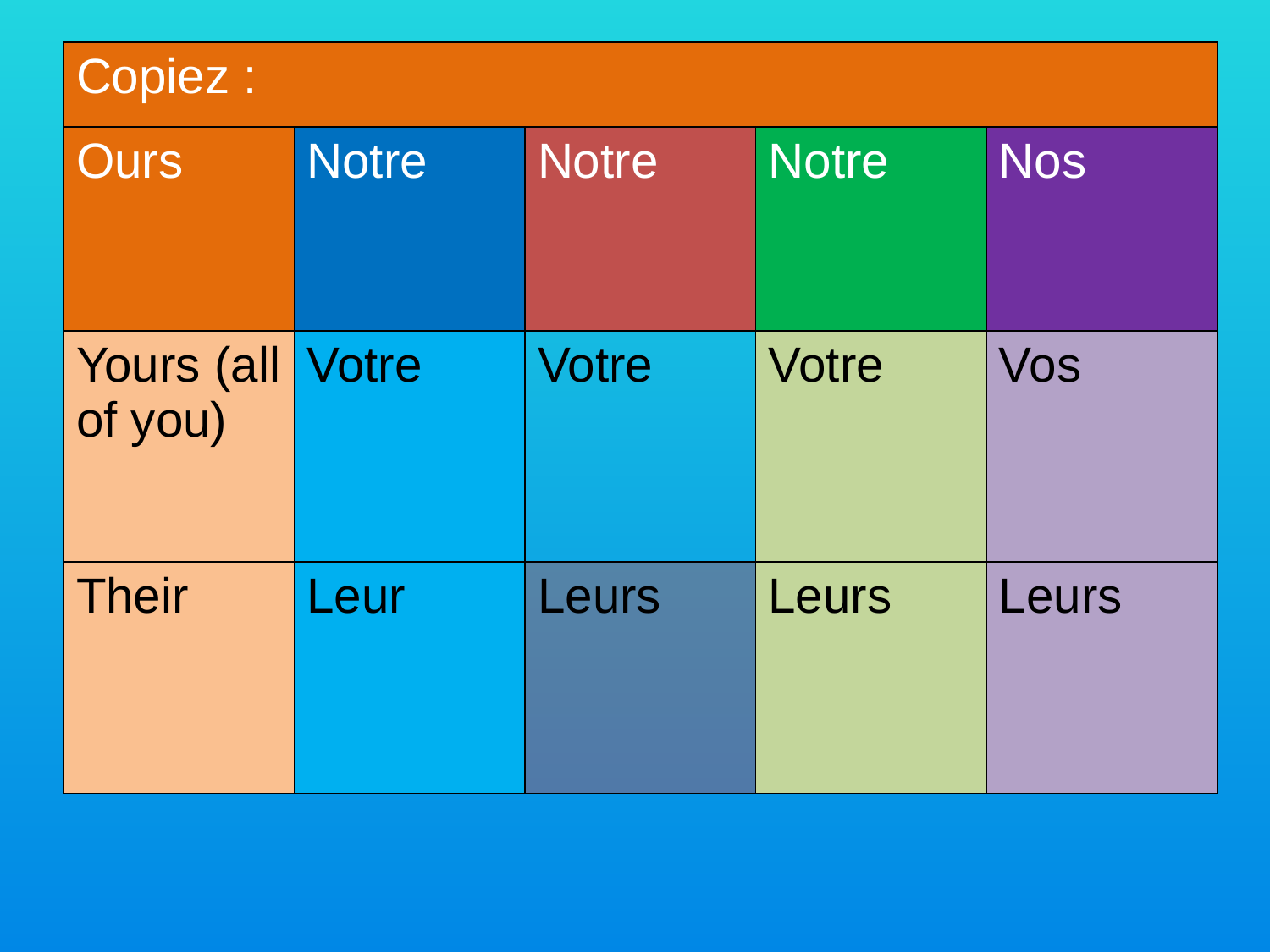

| Copiez et complétez: |  |  |  |  |
| --- | --- | --- | --- | --- |
| My |  | Ma | Mon |  |
| Copiez : |  |  |  |  |
| --- | --- | --- | --- | --- |
| Ours | Notre | Notre | Notre | Nos |
| Yours (all of you) | Votre | Votre | Votre | Vos |
| Their | Leur | Leurs | Leurs | Leurs |